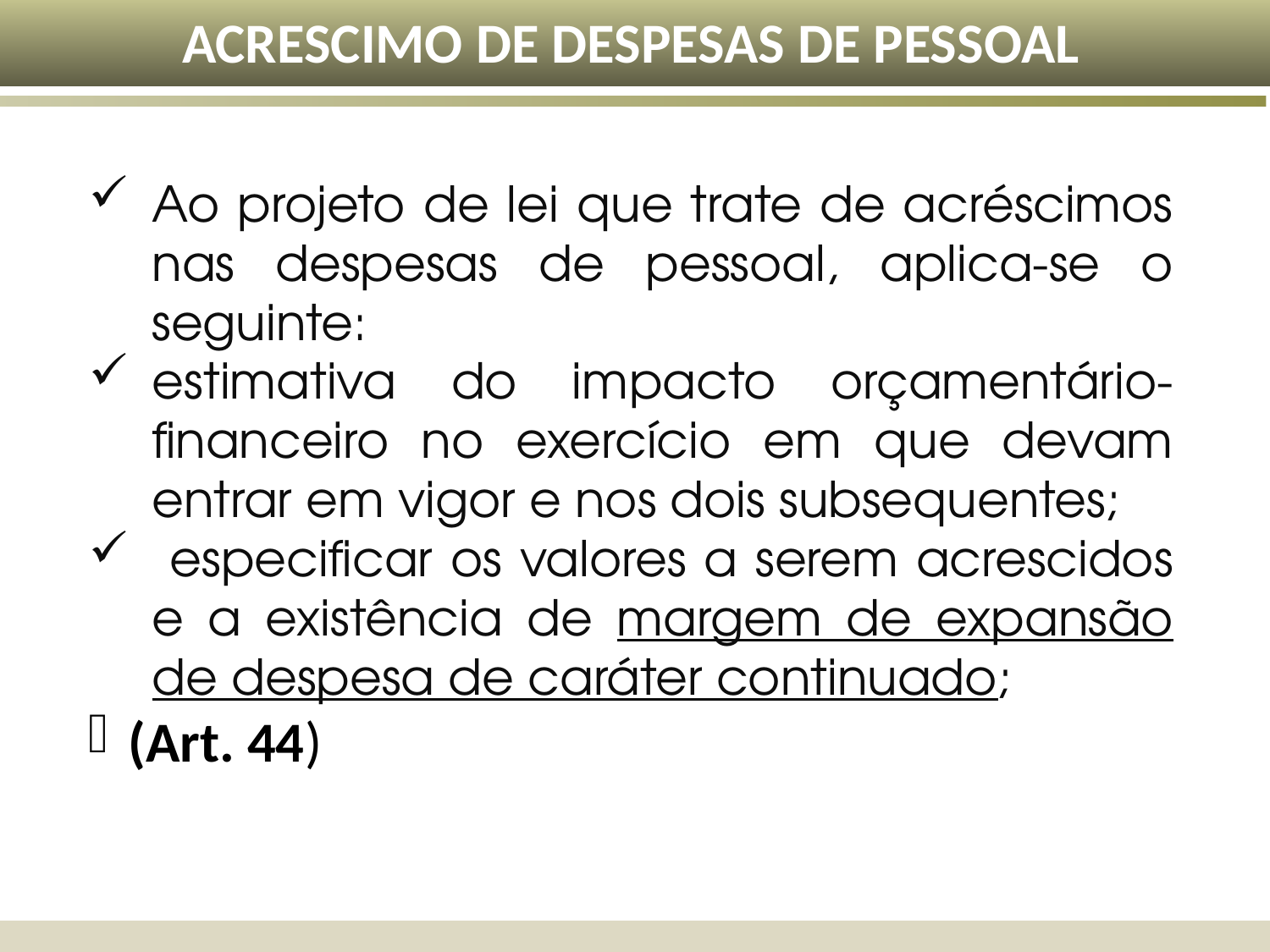

ACRESCIMO DE DESPESAS DE PESSOAL

Ao projeto de lei que trate de acréscimos nas despesas de pessoal, aplica-se o seguinte:
estimativa do impacto orçamentário-financeiro no exercício em que devam entrar em vigor e nos dois subsequentes;
 especificar os valores a serem acrescidos e a existência de margem de expansão de despesa de caráter continuado;
(Art. 44)